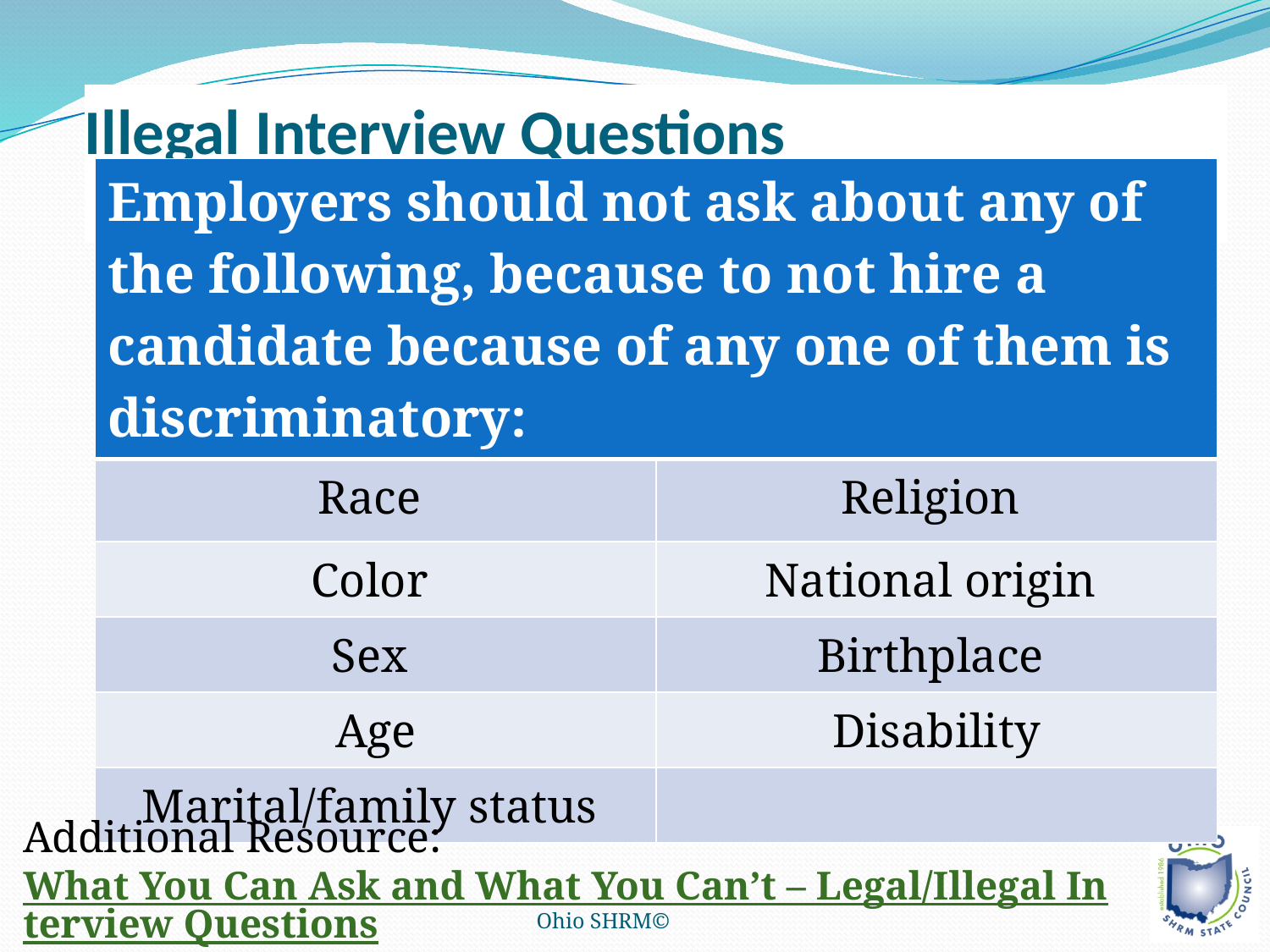

# Illegal Interview Questions
| Employers should not ask about any of the following, because to not hire a candidate because of any one of them is discriminatory: |  |
| --- | --- |
| Race | Religion |
| Color | National origin |
| Sex | Birthplace |
| Age | Disability |
| Marital/family status |  |
Additional Resource: What You Can Ask and What You Can’t – Legal/Illegal Interview Questions from Michigan Tech
Ohio SHRM©